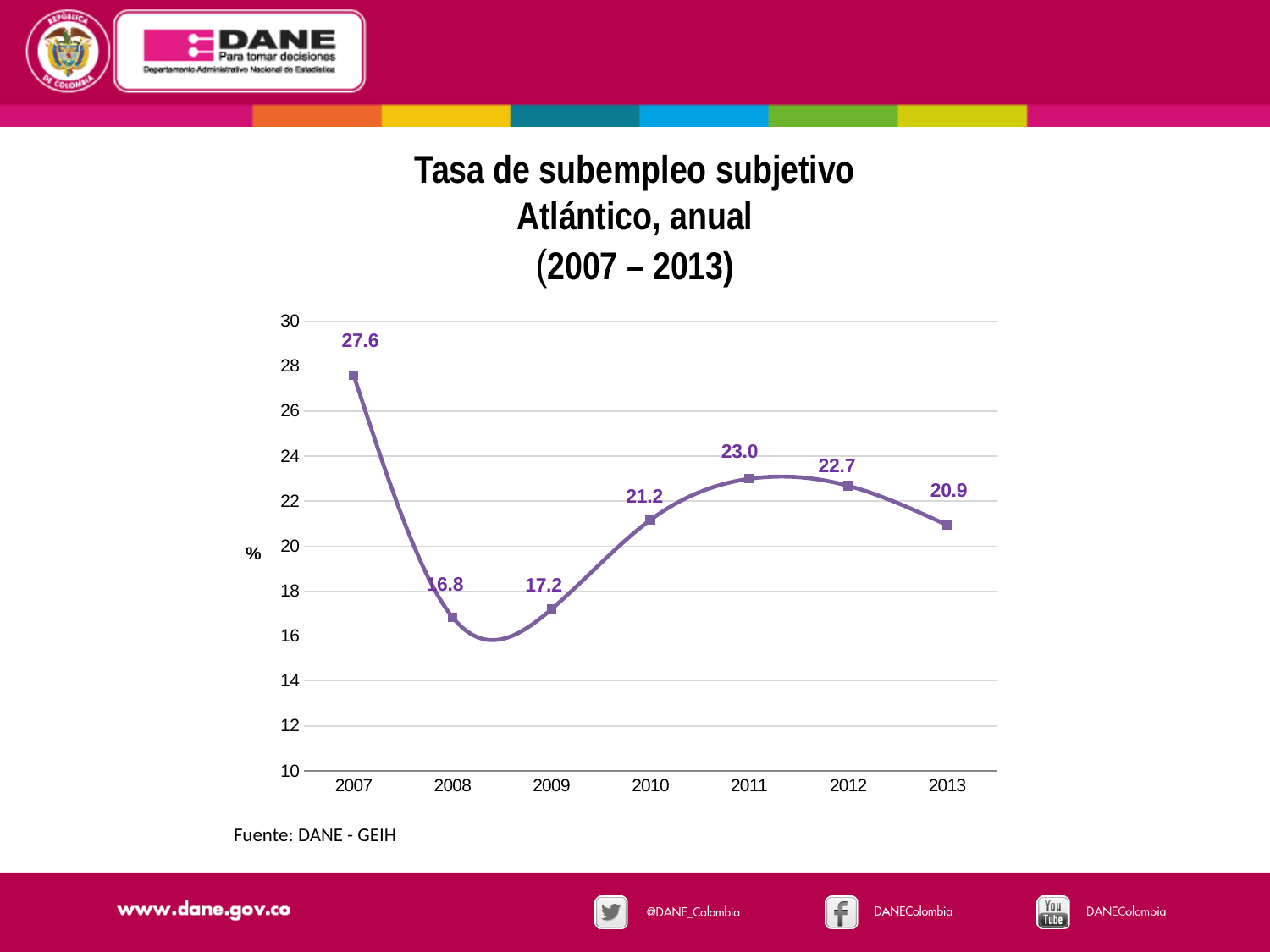

Tasa de subempleo subjetivo
Atlántico, anual
(2007 – 2013)

### Chart

| Category | TS |
|---|---|
| 2007 | 27.600164208771343 |
| 2008 | 16.826675828113277 |
| 2009 | 17.194006304350694 |
| 2010 | 21.16212240629902 |
| 2011 | 22.992003935381774 |
| 2012 | 22.679373969601848 |
| 2013 | 20.932829773891477 |
Fuente: DANE - GEIH